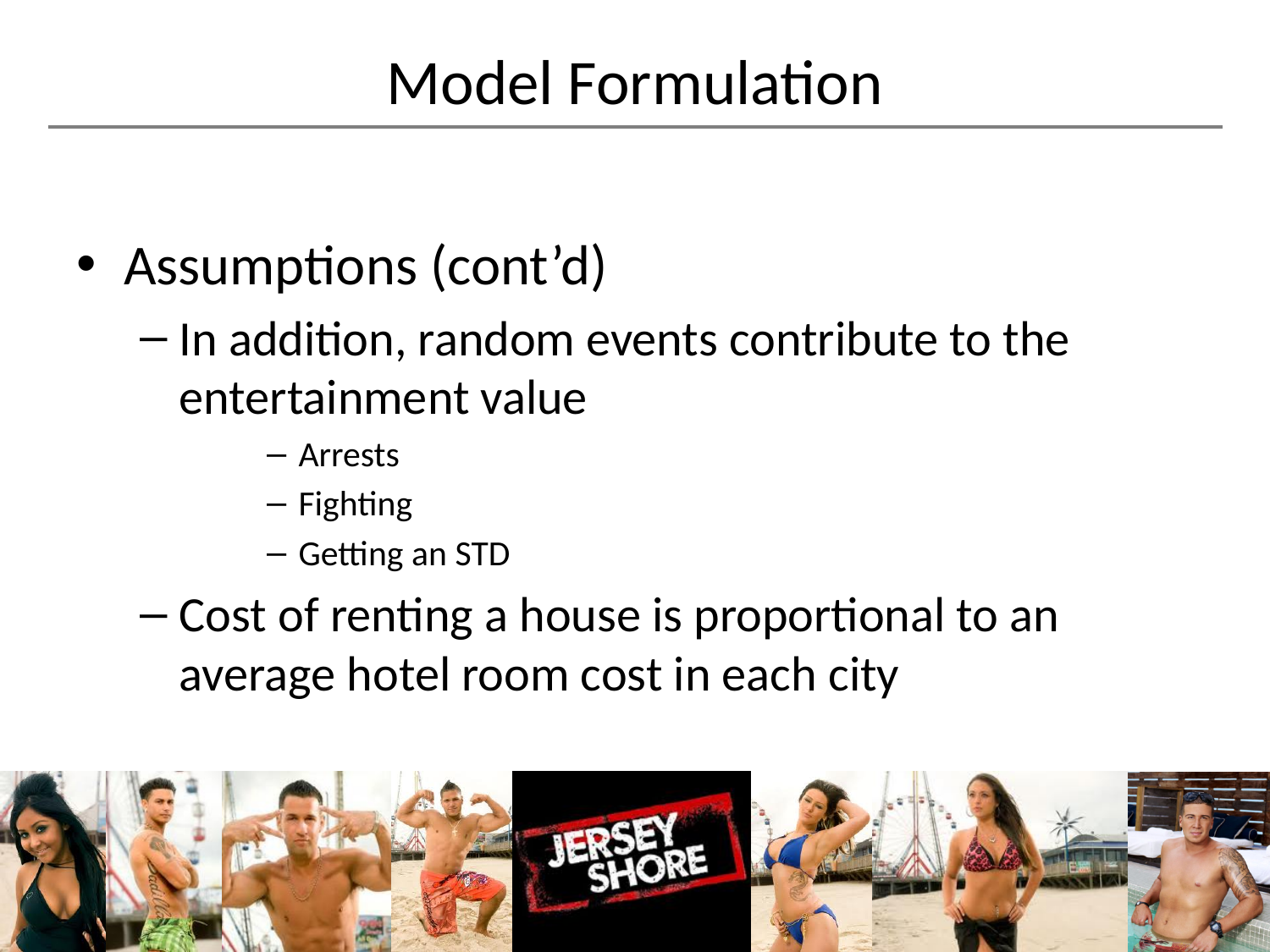

# Model Formulation
Assumptions (cont’d)
In addition, random events contribute to the entertainment value
Arrests
Fighting
Getting an STD
Cost of renting a house is proportional to an average hotel room cost in each city